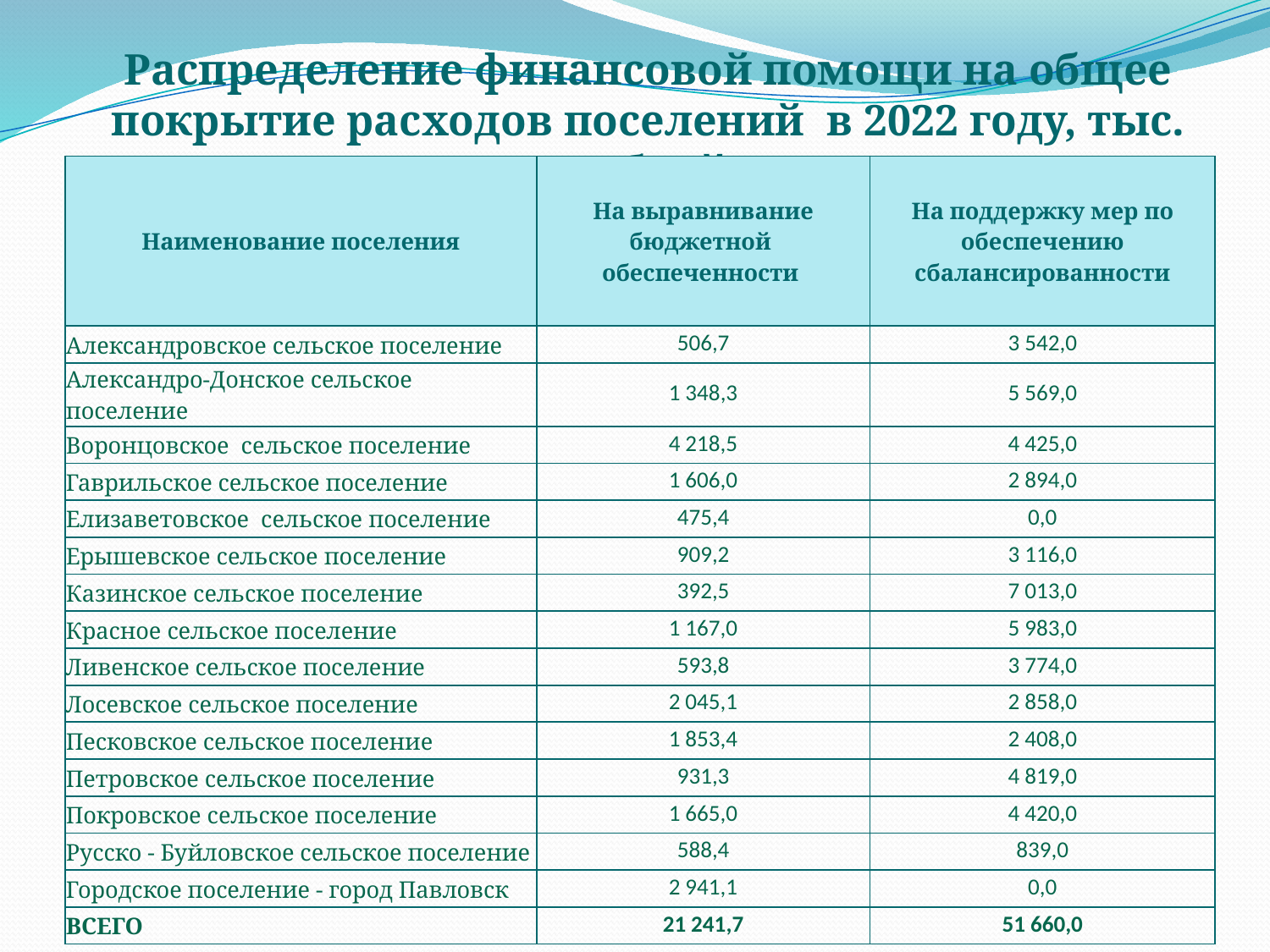

Распределение финансовой помощи на общее покрытие расходов поселений  в 2022 году, тыс. рублей
| Наименование поселения | На выравнивание бюджетной обеспеченности | На поддержку мер по обеспечению сбалансированности |
| --- | --- | --- |
| Александровское сельское поселение | 506,7 | 3 542,0 |
| Александро-Донское сельское поселение | 1 348,3 | 5 569,0 |
| Воронцовское сельское поселение | 4 218,5 | 4 425,0 |
| Гаврильское сельское поселение | 1 606,0 | 2 894,0 |
| Елизаветовское сельское поселение | 475,4 | 0,0 |
| Ерышевское сельское поселение | 909,2 | 3 116,0 |
| Казинское сельское поселение | 392,5 | 7 013,0 |
| Красное сельское поселение | 1 167,0 | 5 983,0 |
| Ливенское сельское поселение | 593,8 | 3 774,0 |
| Лосевское сельское поселение | 2 045,1 | 2 858,0 |
| Песковское сельское поселение | 1 853,4 | 2 408,0 |
| Петровское сельское поселение | 931,3 | 4 819,0 |
| Покровское сельское поселение | 1 665,0 | 4 420,0 |
| Русско - Буйловское сельское поселение | 588,4 | 839,0 |
| Городское поселение - город Павловск | 2 941,1 | 0,0 |
| ВСЕГО | 21 241,7 | 51 660,0 |